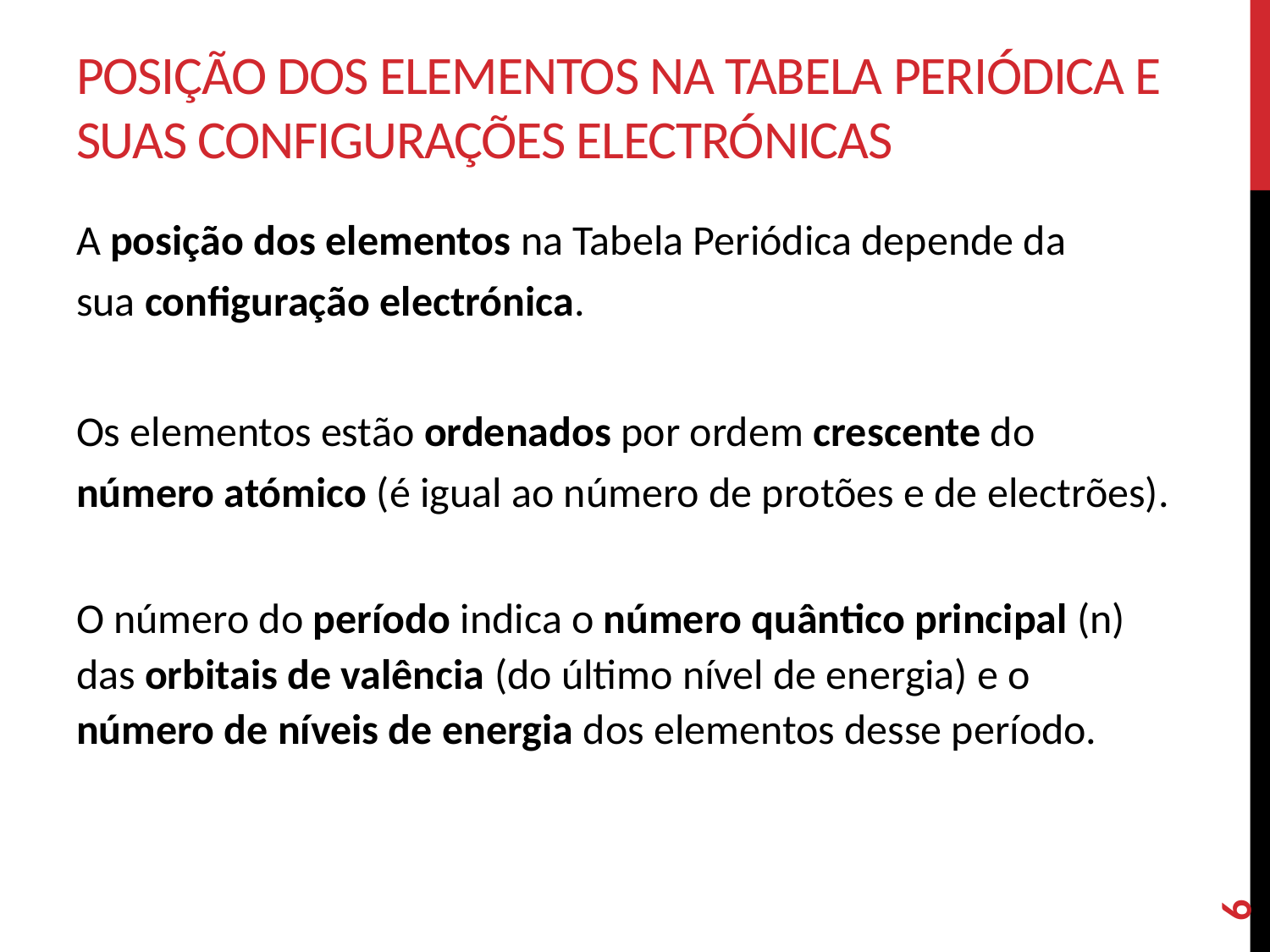

# Posição dos elementos na Tabela Periódica E SUAS configurações electrónicas
A posição dos elementos na Tabela Periódica depende da
sua configuração electrónica.

Os elementos estão ordenados por ordem crescente do
número atómico (é igual ao número de protões e de electrões).

O número do período indica o número quântico principal (n) das orbitais de valência (do último nível de energia) e o
número de níveis de energia dos elementos desse período.
6